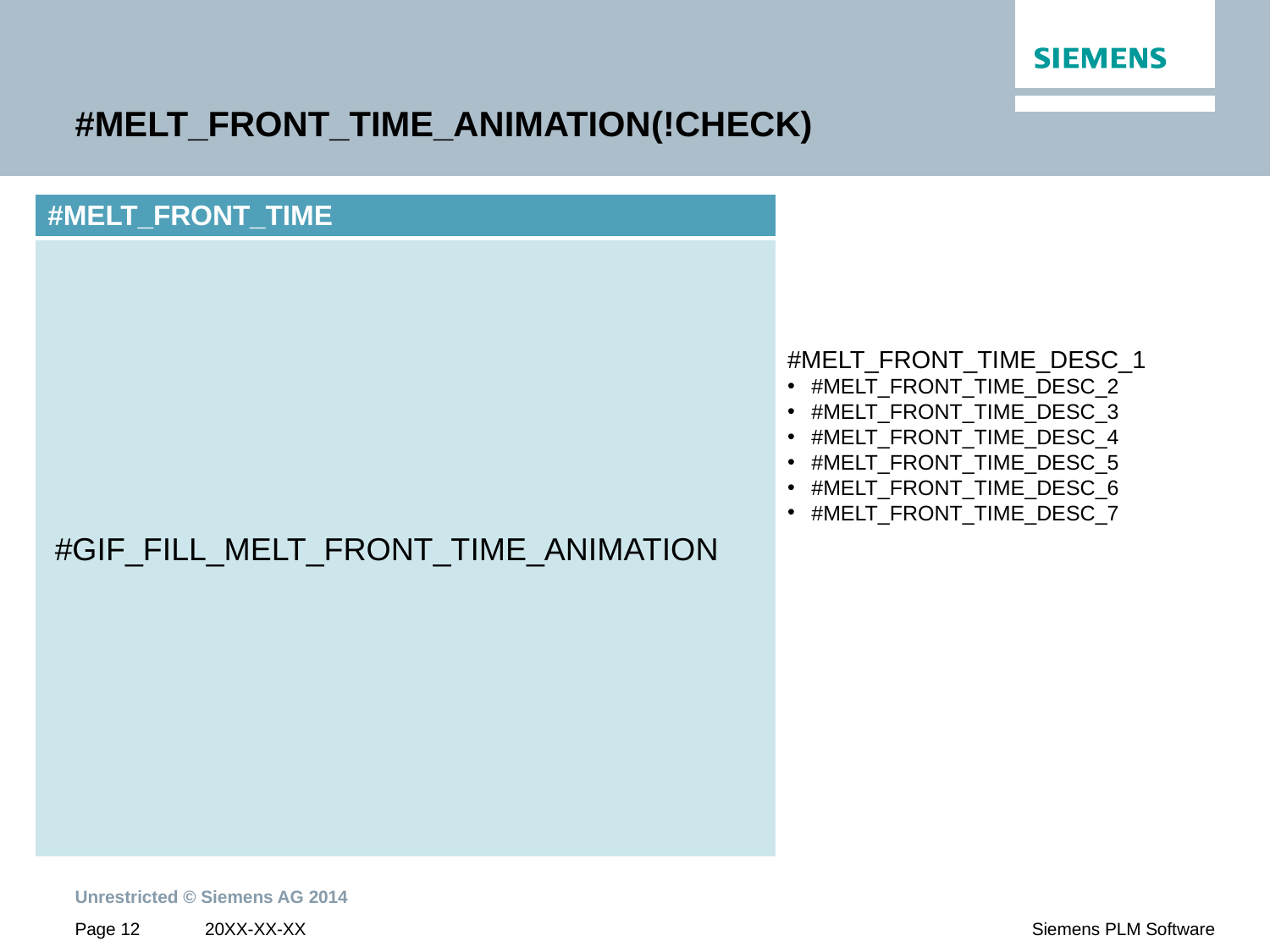

# #MELT_FRONT_TIME_ANIMATION(!CHECK)
| #MELT\_FRONT\_TIME |
| --- |
|  |
#GIF_FILL_MELT_FRONT_TIME_ANIMATION
#MELT_FRONT_TIME_DESC_1
#MELT_FRONT_TIME_DESC_2
#MELT_FRONT_TIME_DESC_3
#MELT_FRONT_TIME_DESC_4
#MELT_FRONT_TIME_DESC_5
#MELT_FRONT_TIME_DESC_6
#MELT_FRONT_TIME_DESC_7